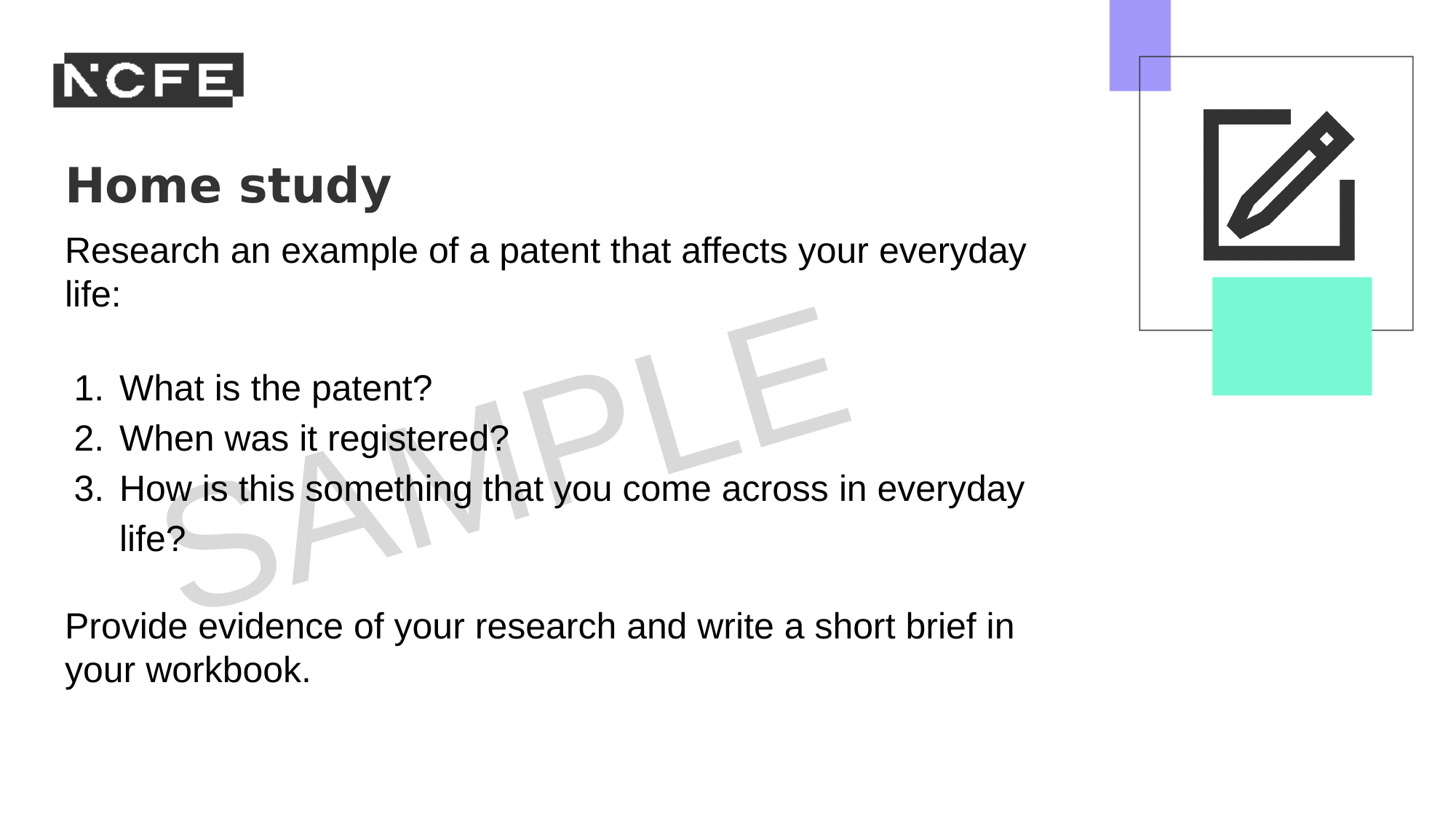

Research an example of a patent that affects your everyday life:

What is the patent?
When was it registered?
How is this something that you come across in everyday life?

Provide evidence of your research and write a short brief in your workbook.